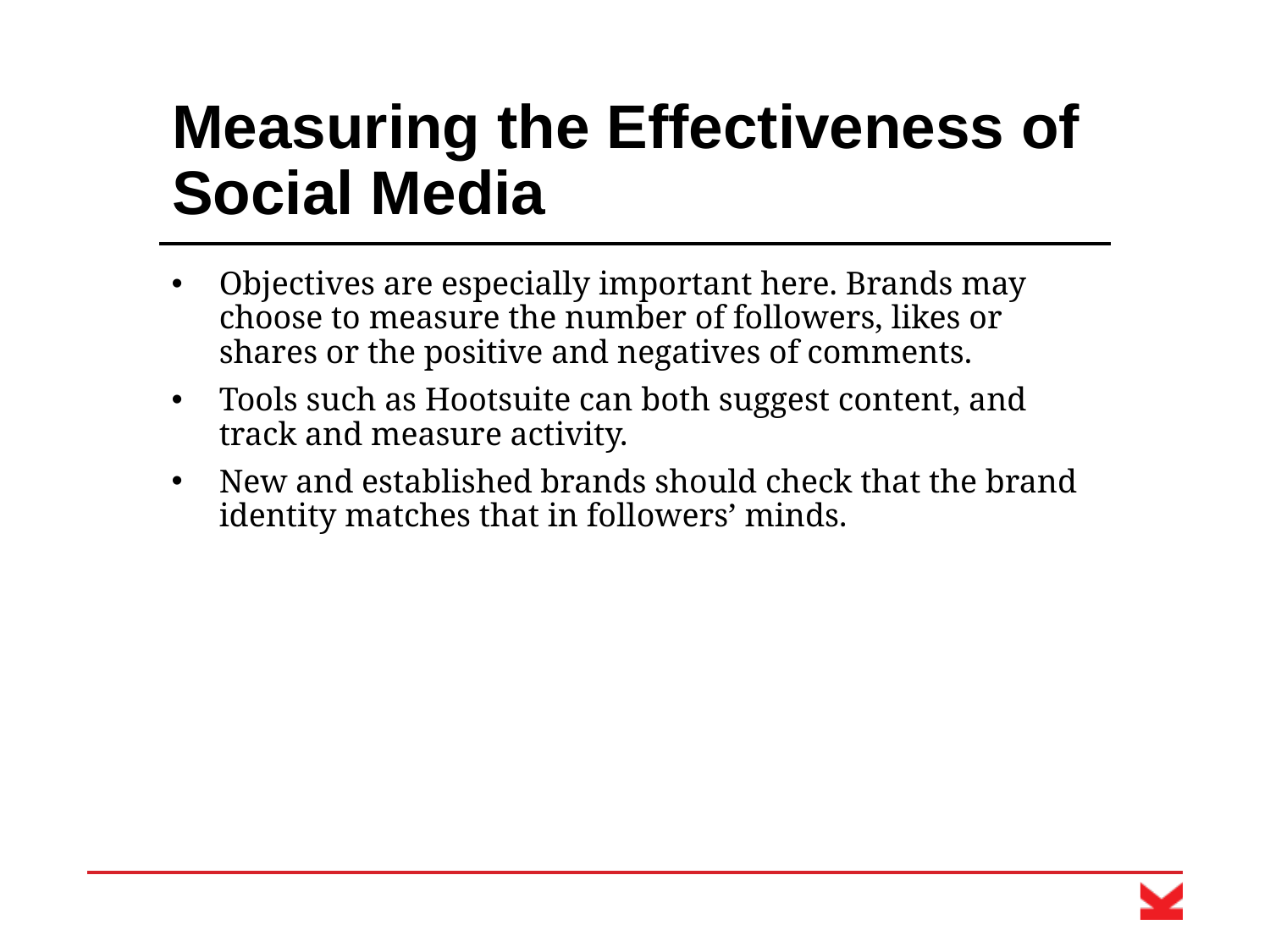

# Measuring the Effectiveness of Social Media
Objectives are especially important here. Brands may choose to measure the number of followers, likes or shares or the positive and negatives of comments.
Tools such as Hootsuite can both suggest content, and track and measure activity.
New and established brands should check that the brand identity matches that in followers’ minds.